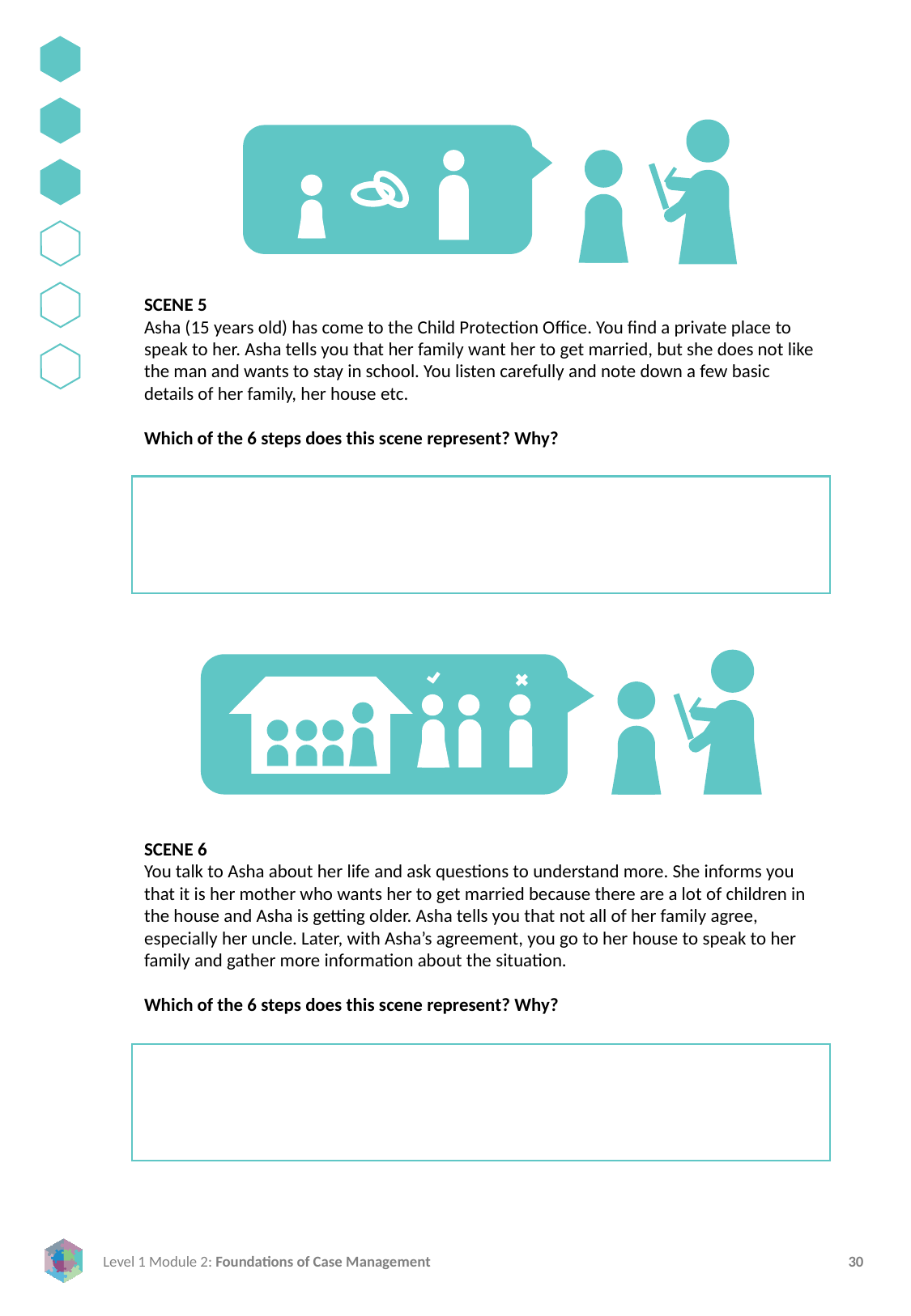

SCENE 5
Asha (15 years old) has come to the Child Protection Office. You find a private place to speak to her. Asha tells you that her family want her to get married, but she does not like the man and wants to stay in school. You listen carefully and note down a few basic details of her family, her house etc.

Which of the 6 steps does this scene represent? Why?

SCENE 6
You talk to Asha about her life and ask questions to understand more. She informs you that it is her mother who wants her to get married because there are a lot of children in the house and Asha is getting older. Asha tells you that not all of her family agree, especially her uncle. Later, with Asha’s agreement, you go to her house to speak to her family and gather more information about the situation.

Which of the 6 steps does this scene represent? Why?